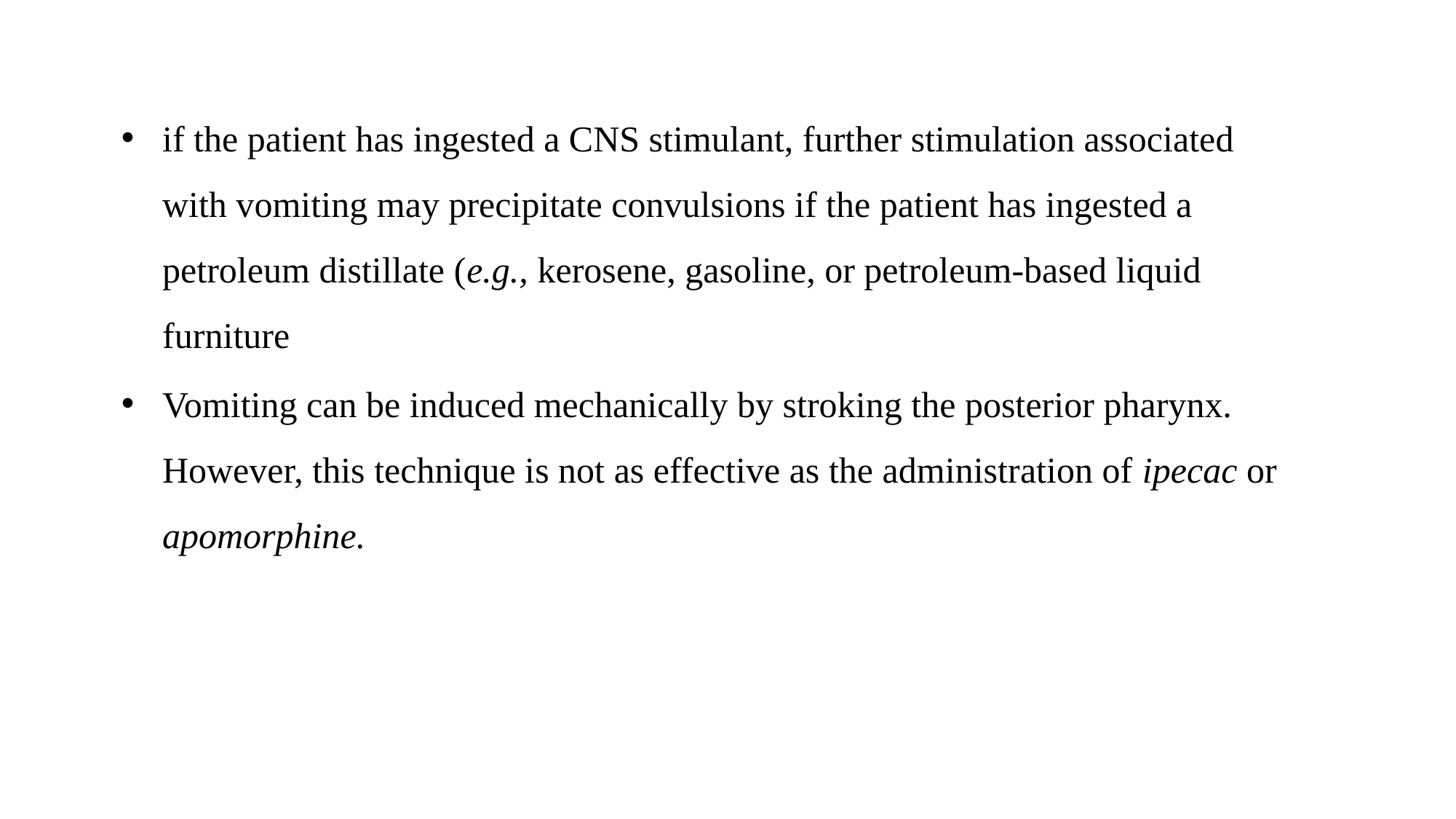

if the patient has ingested a CNS stimulant, further stimulation associated with vomiting may precipitate convulsions if the patient has ingested a petroleum distillate (e.g., kerosene, gasoline, or petroleum-based liquid furniture
Vomiting can be induced mechanically by stroking the posterior pharynx. However, this technique is not as effective as the administration of ipecac or apomorphine.